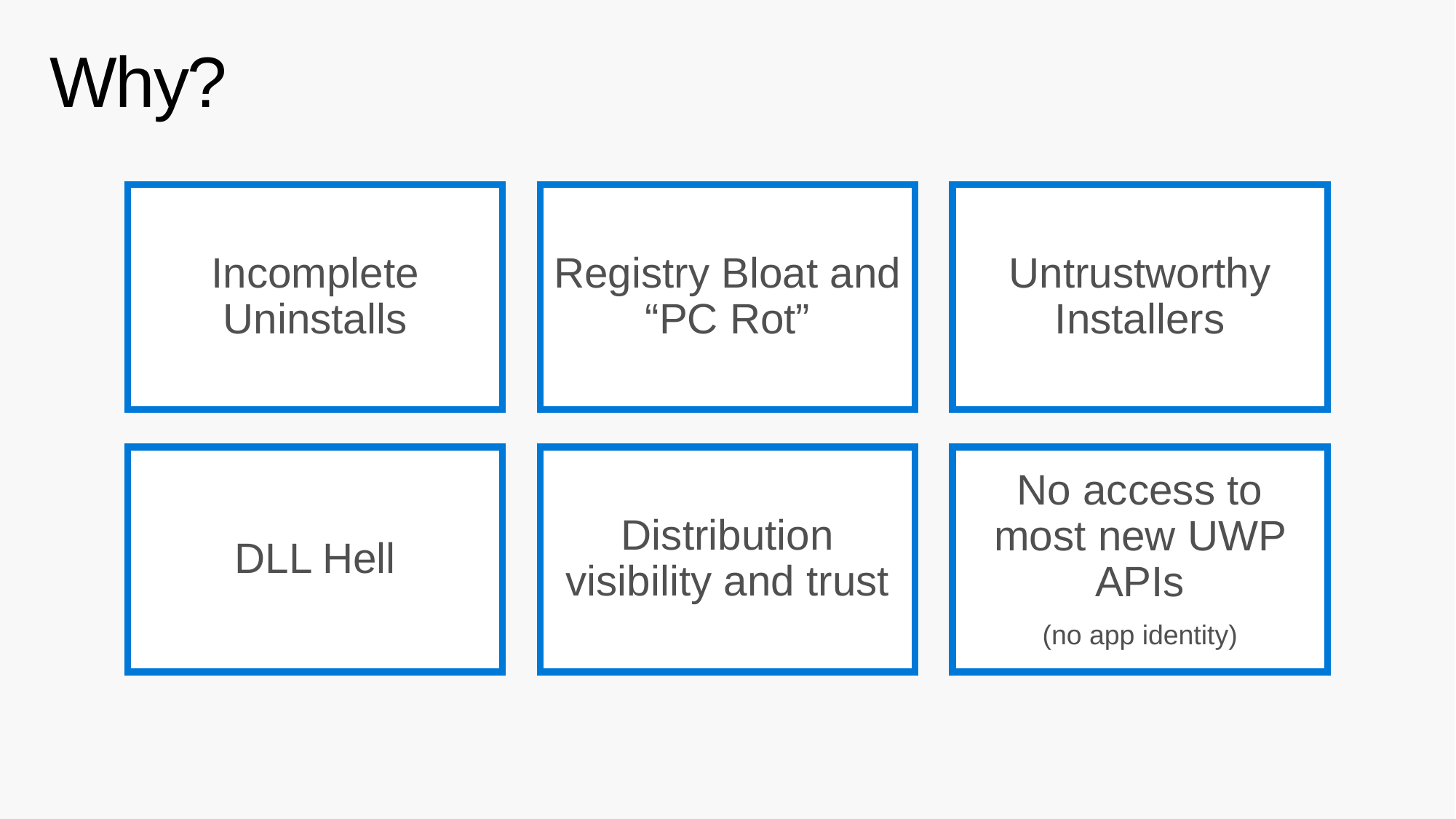

# Why?
Incomplete Uninstalls
Registry Bloat and “PC Rot”
Untrustworthy Installers
DLL Hell
Distribution visibility and trust
No access to most new UWP APIs
(no app identity)